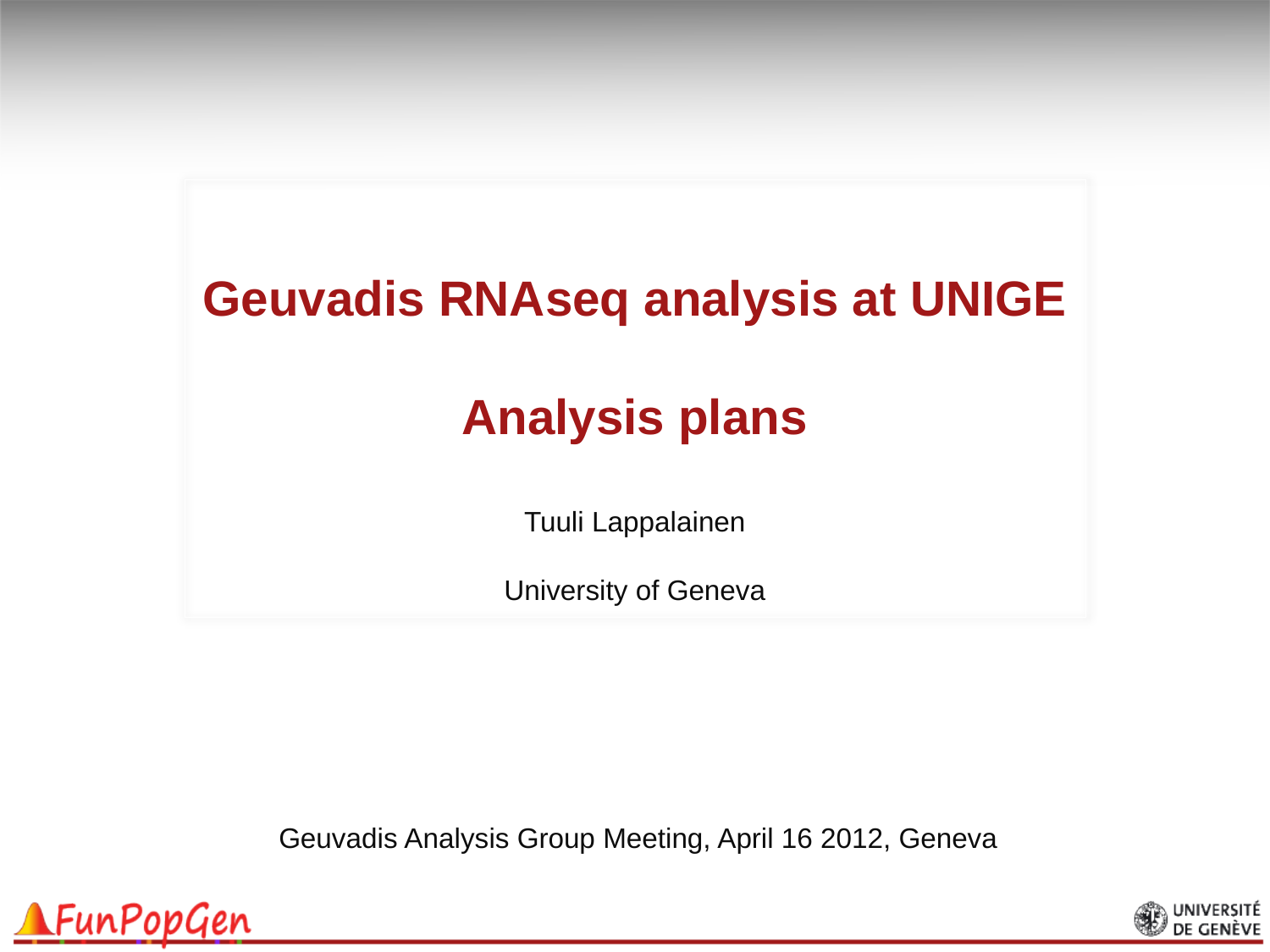

# Geuvadis RNAseq analysis at UNIGE Analysis plans
Tuuli Lappalainen
University of Geneva
Geuvadis Analysis Group Meeting, April 16 2012, Geneva